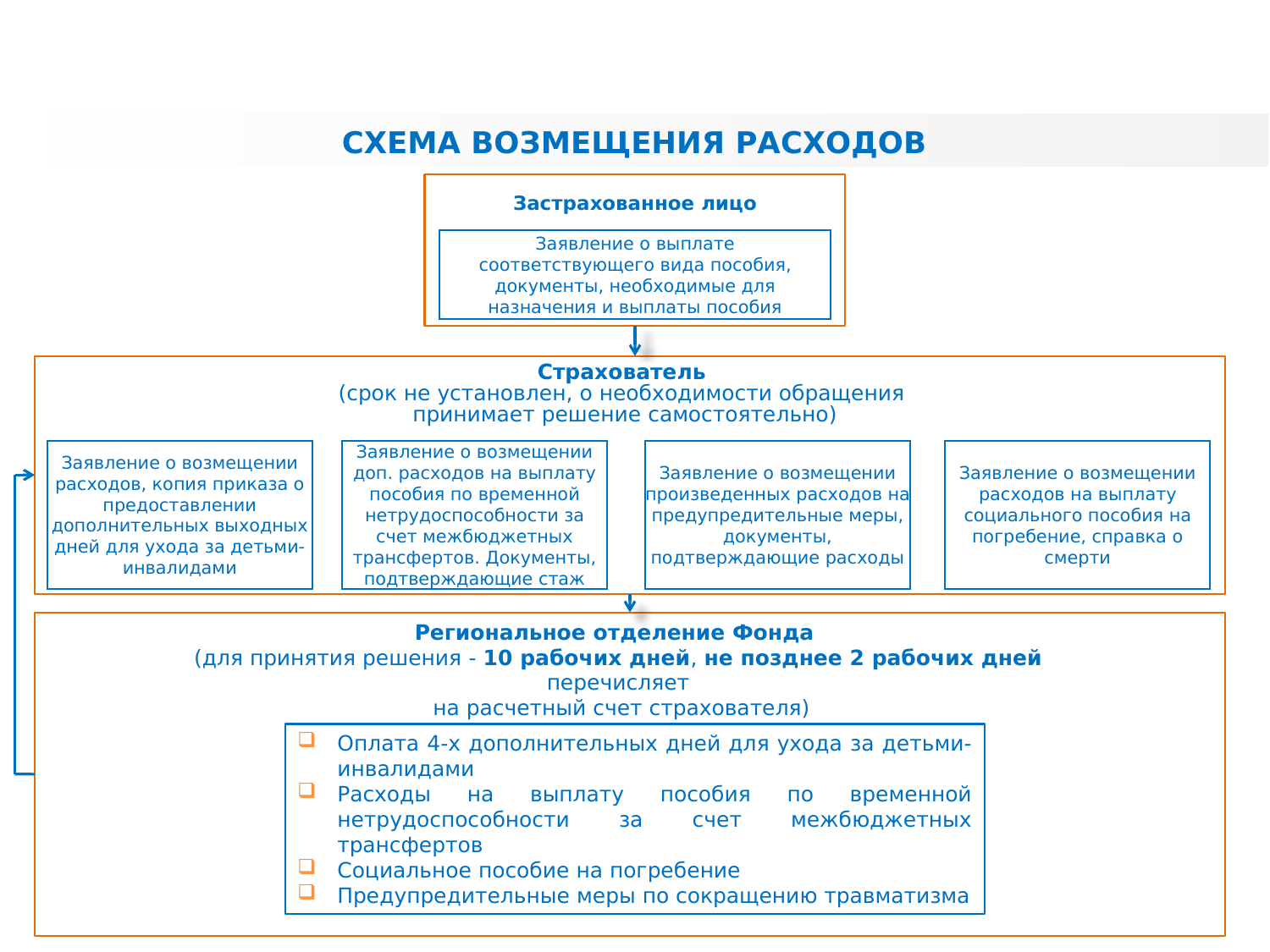

СХЕМА ВОЗМЕЩЕНИЯ РАСХОДОВ

Застрахованное лицо

Заявление о выплате соответствующего вида пособия, документы, необходимые для назначения и выплаты пособия

Страхователь
(срок не установлен, о необходимости обращения
принимает решение самостоятельно)
Заявление о возмещении
расходов, копия приказа о предоставлении дополнительных выходных дней для ухода за детьми-инвалидами
Заявление о возмещении доп. расходов на выплату пособия по временной нетрудоспособности за счет межбюджетных трансфертов. Документы, подтверждающие стаж
Заявление о возмещении произведенных расходов на предупредительные меры, документы, подтверждающие расходы
Заявление о возмещении расходов на выплату социального пособия на погребение, справка о смерти

Региональное отделение Фонда
(для принятия решения - 10 рабочих дней, не позднее 2 рабочих дней перечисляет
 на расчетный счет страхователя)

Оплата 4-х дополнительных дней для ухода за детьми-инвалидами
Расходы на выплату пособия по временной нетрудоспособности за счет межбюджетных трансфертов
Социальное пособие на погребение
Предупредительные меры по сокращению травматизма